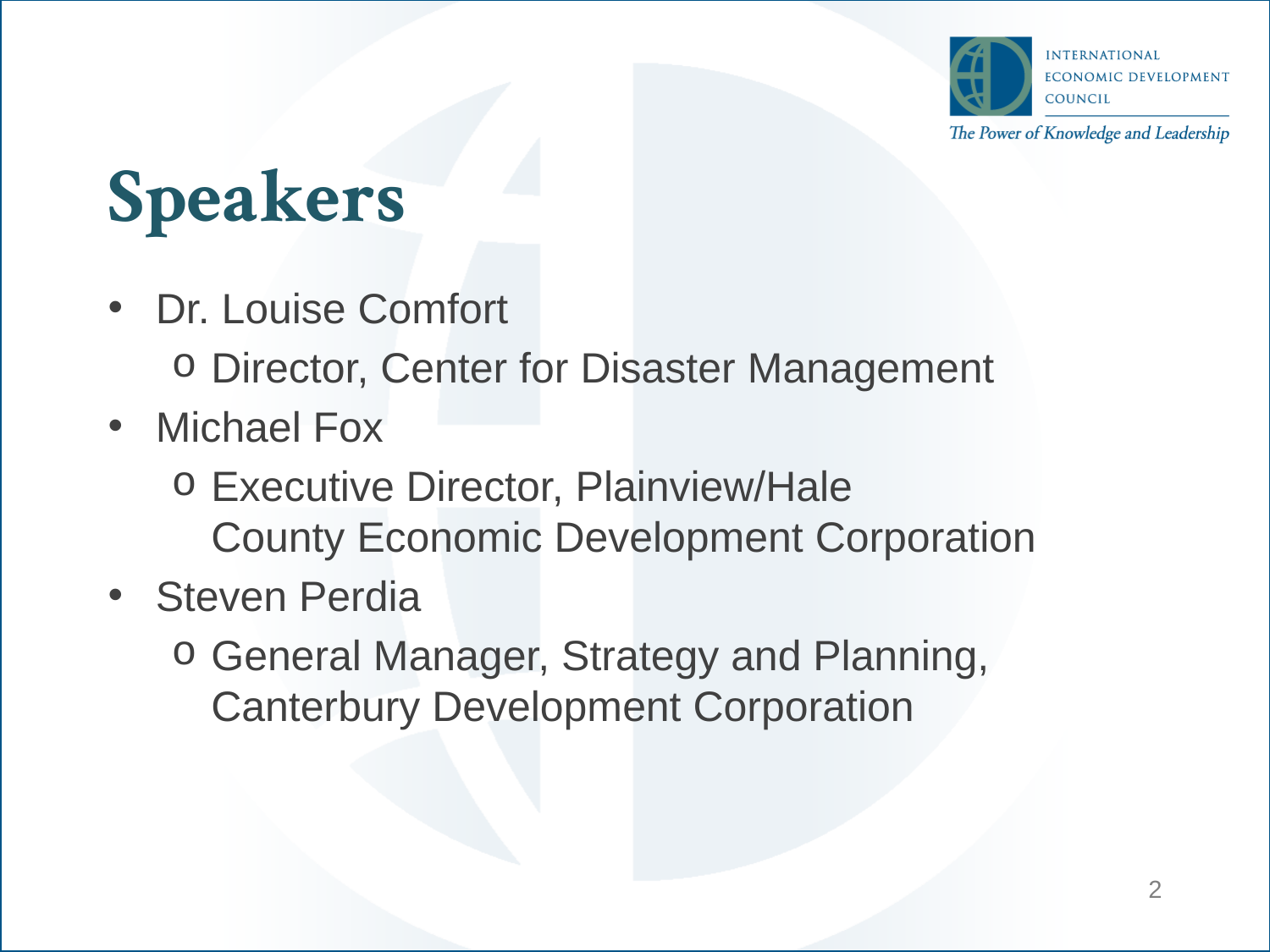

# Speakers
Dr. Louise Comfort
Director, Center for Disaster Management
Michael Fox
Executive Director, Plainview/Hale County Economic Development Corporation
Steven Perdia
General Manager, Strategy and Planning, Canterbury Development Corporation

2